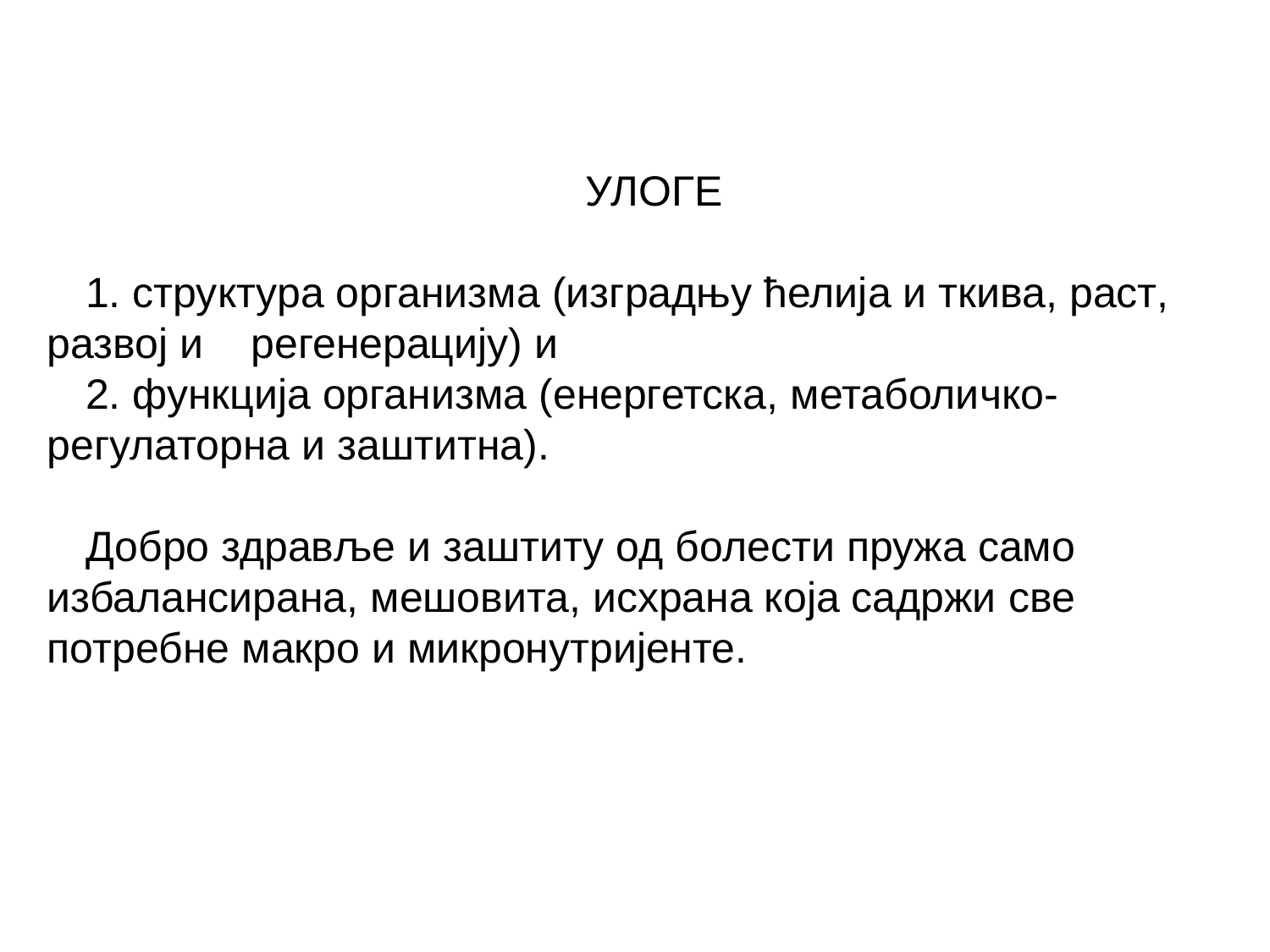

УЛОГЕ

1. структура организма (изградњу ћелија и ткива, раст, развој и    регенерацију) и
2. функција организма (енергетска, метаболичко-регулаторна и заштитна).

Добро здравље и заштиту од болести пружа само избалансирана, мешовита, исхрана која садржи све потребне макро и микронутријенте.